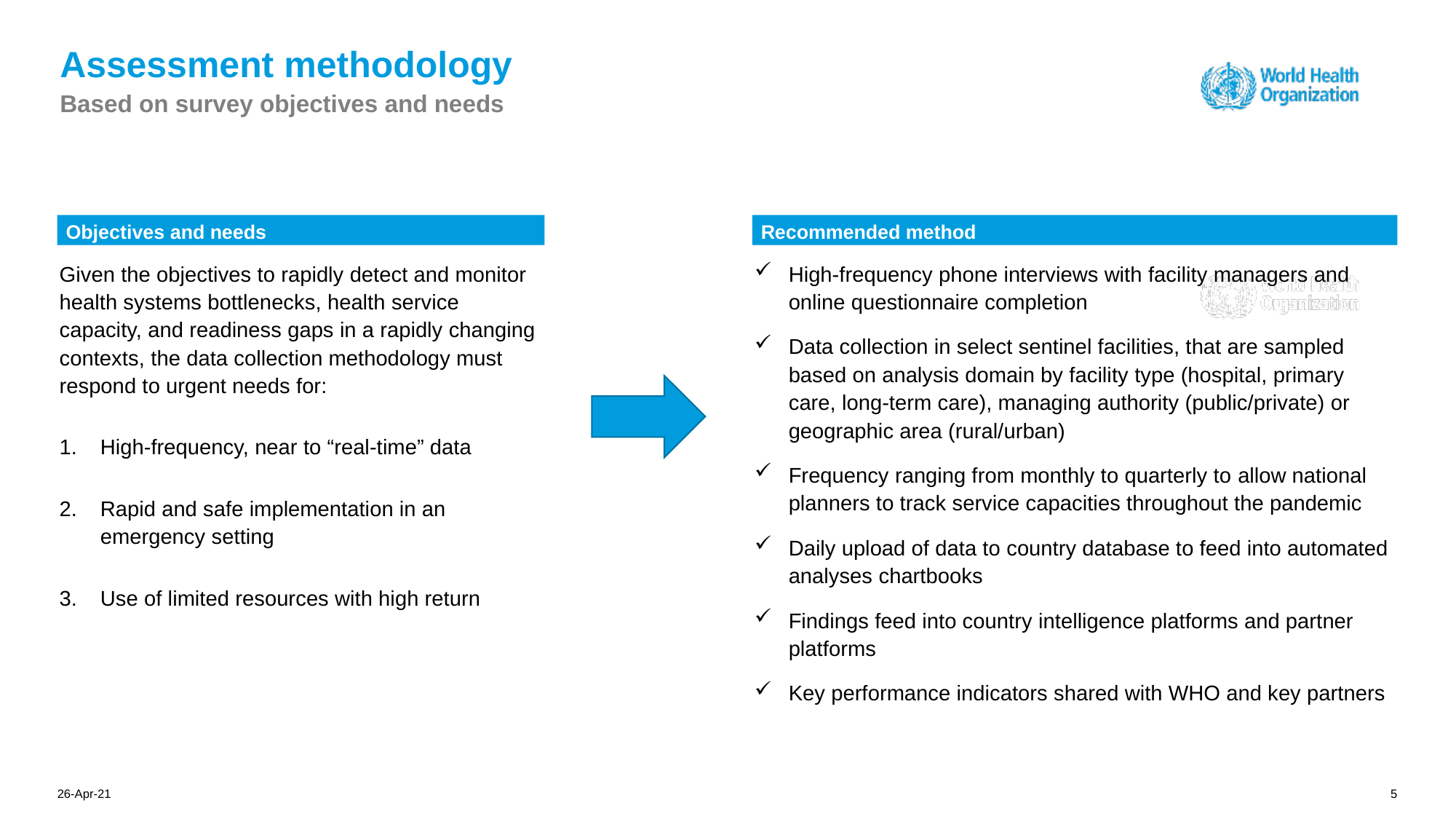

# Assessment methodology
Based on survey objectives and needs
Objectives and needs
Recommended method
Given the objectives to rapidly detect and monitor health systems bottlenecks, health service capacity, and readiness gaps in a rapidly changing contexts, the data collection methodology must respond to urgent needs for:
High-frequency, near to “real-time” data
Rapid and safe implementation in an emergency setting
Use of limited resources with high return

High-frequency phone interviews with facility managers and online questionnaire completion
Data collection in select sentinel facilities, that are sampled based on analysis domain by facility type (hospital, primary care, long-term care), managing authority (public/private) or geographic area (rural/urban)
Frequency ranging from monthly to quarterly to allow national planners to track service capacities throughout the pandemic
Daily upload of data to country database to feed into automated analyses chartbooks
Findings feed into country intelligence platforms and partner platforms
Key performance indicators shared with WHO and key partners

26-Apr-21

5